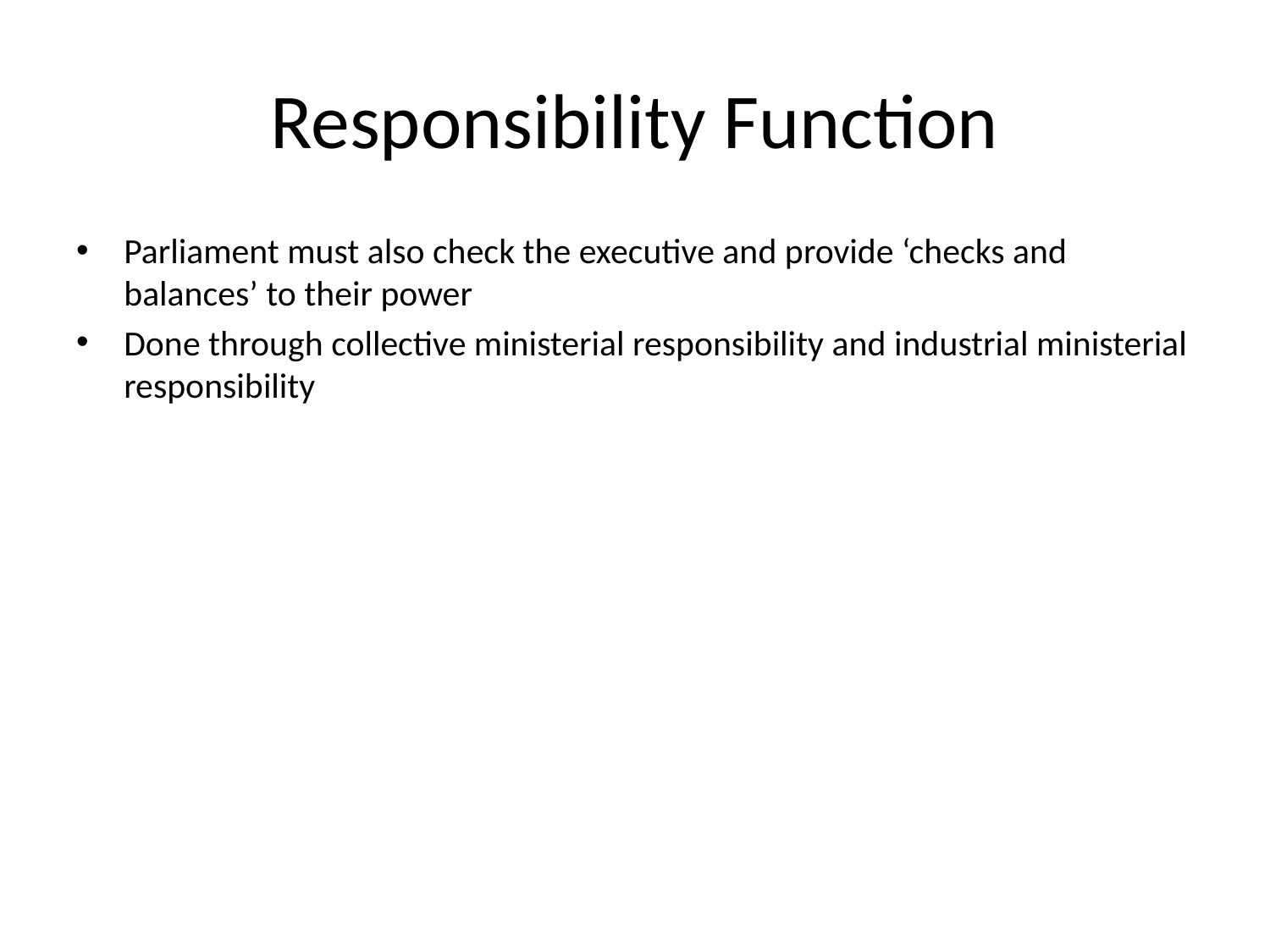

# Responsibility Function
Parliament must also check the executive and provide ‘checks and balances’ to their power
Done through collective ministerial responsibility and industrial ministerial responsibility